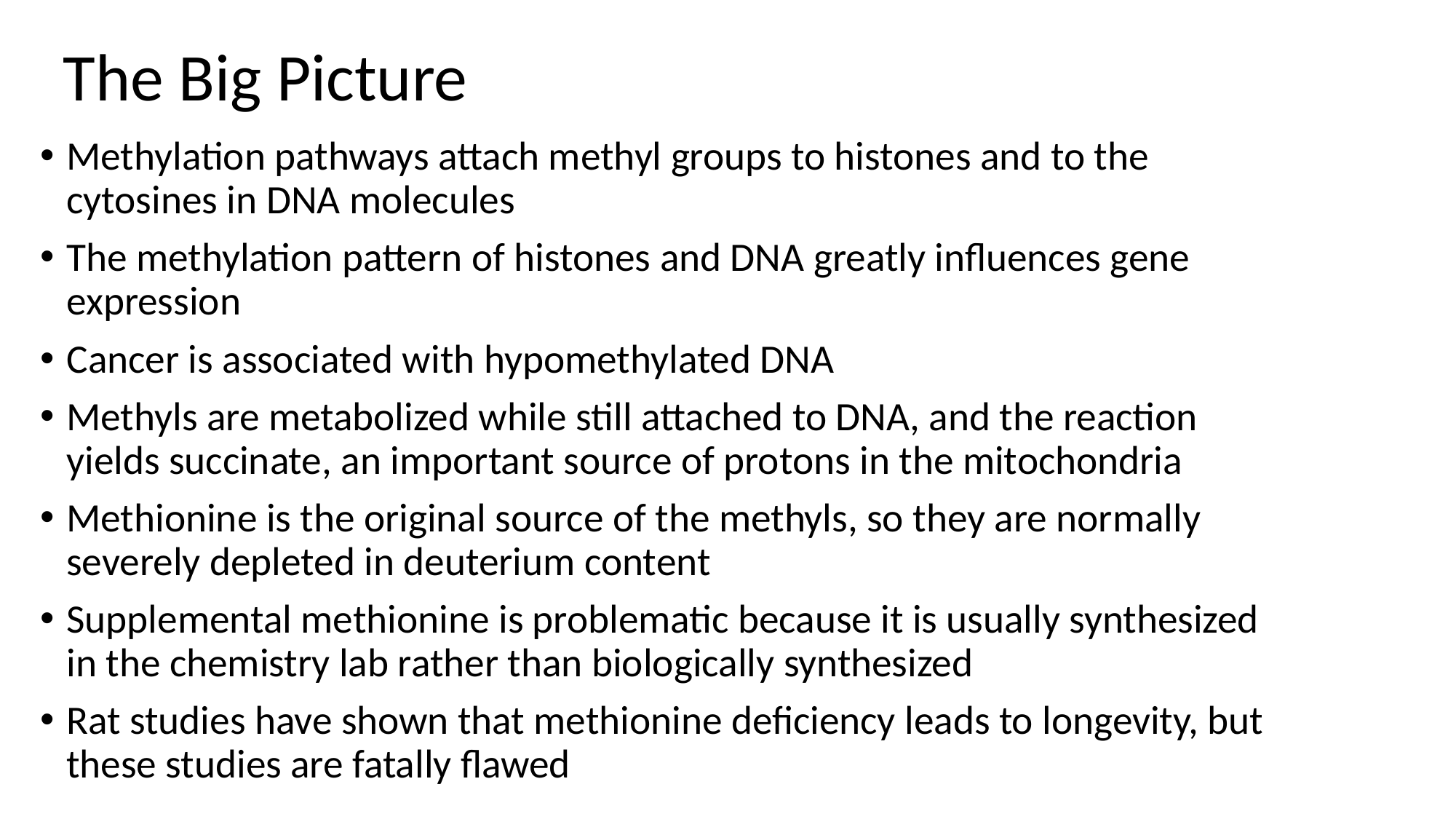

# The Big Picture
Methylation pathways attach methyl groups to histones and to the cytosines in DNA molecules
The methylation pattern of histones and DNA greatly influences gene expression
Cancer is associated with hypomethylated DNA
Methyls are metabolized while still attached to DNA, and the reaction yields succinate, an important source of protons in the mitochondria
Methionine is the original source of the methyls, so they are normally severely depleted in deuterium content
Supplemental methionine is problematic because it is usually synthesized in the chemistry lab rather than biologically synthesized
Rat studies have shown that methionine deficiency leads to longevity, but these studies are fatally flawed